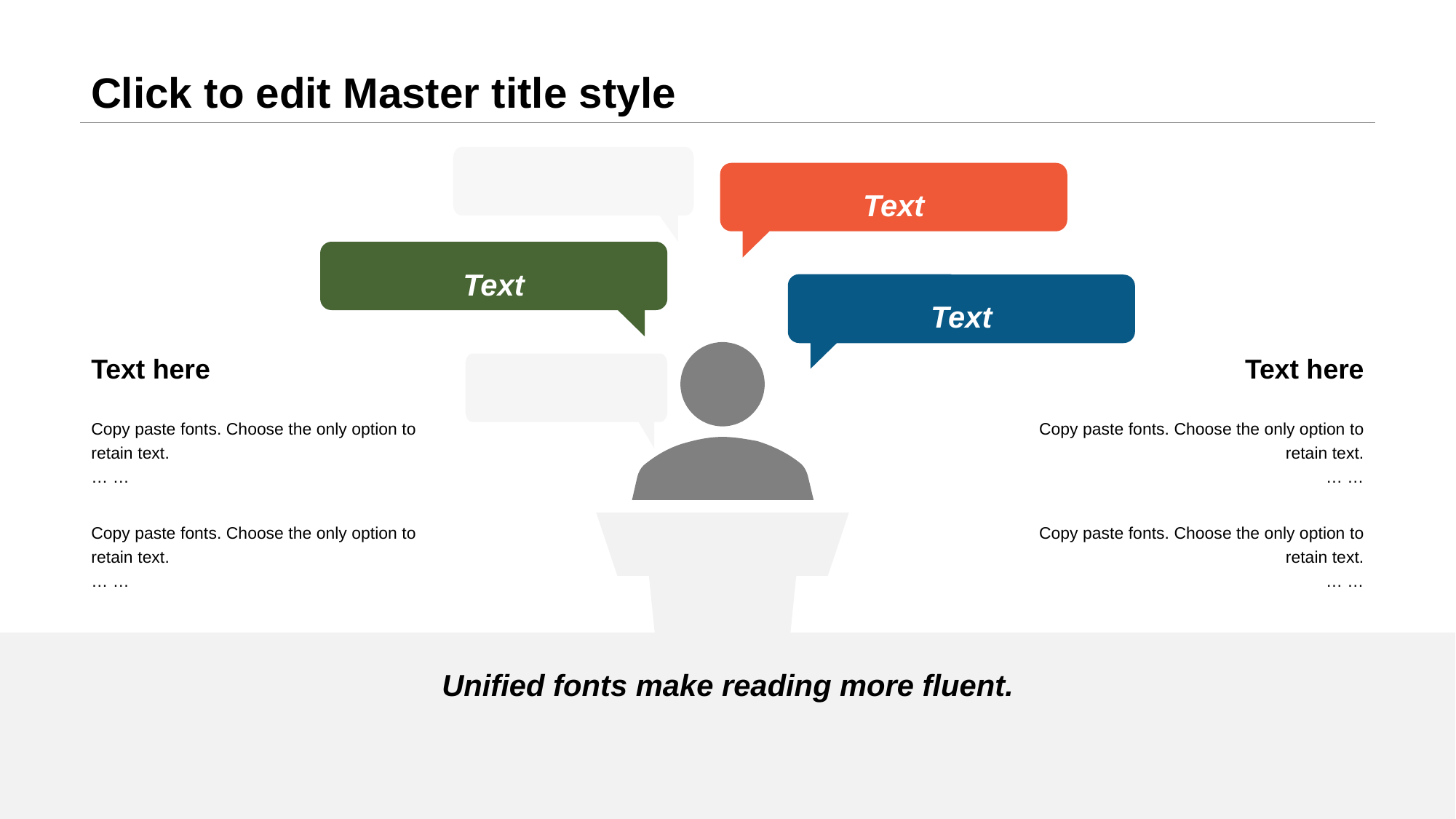

# Click to edit Master title style

Text
Text
Text
Text here
Text here

Copy paste fonts. Choose the only option to retain text.
… …
Copy paste fonts. Choose the only option to retain text.
… …

Copy paste fonts. Choose the only option to retain text.
… …

Copy paste fonts. Choose the only option to retain text.
… …

Unified fonts make reading more fluent.
www.islide.cc
16